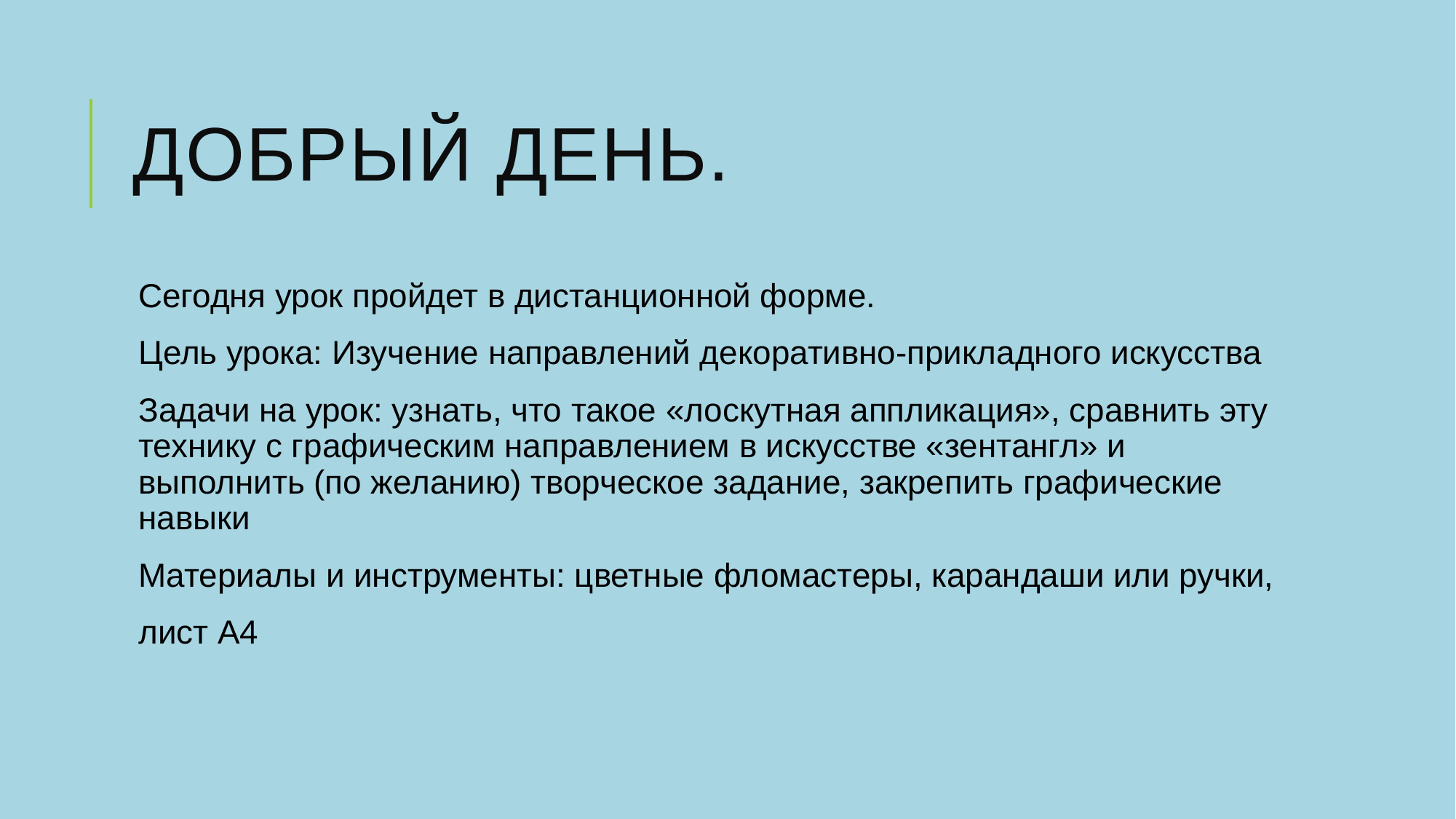

# Добрый день.
Сегодня урок пройдет в дистанционной форме.
Цель урока: Изучение направлений декоративно-прикладного искусства
Задачи на урок: узнать, что такое «лоскутная аппликация», сравнить эту технику с графическим направлением в искусстве «зентангл» и выполнить (по желанию) творческое задание, закрепить графические навыки
Материалы и инструменты: цветные фломастеры, карандаши или ручки,
лист А4